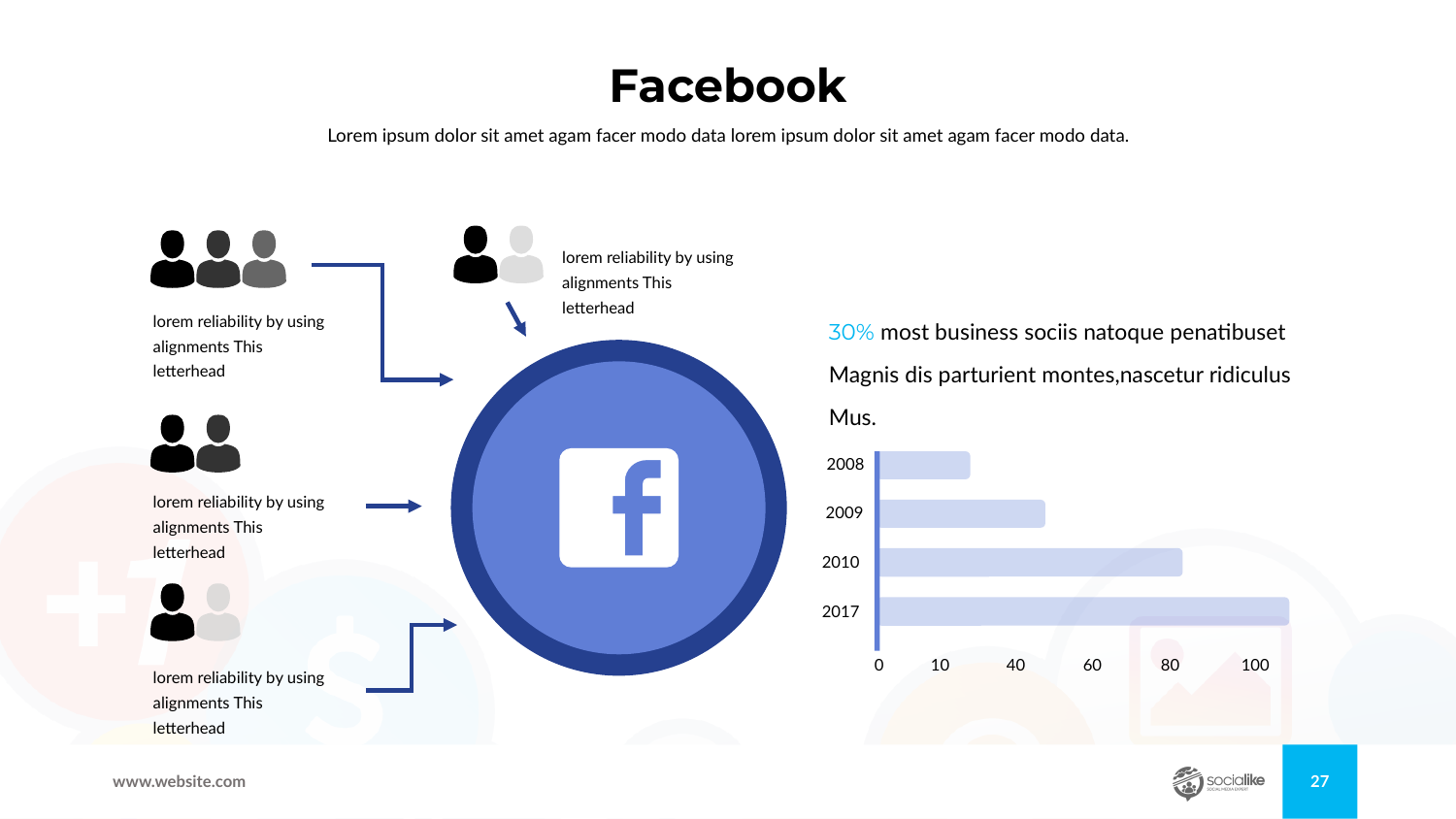

# Facebook
Lorem ipsum dolor sit amet agam facer modo data lorem ipsum dolor sit amet agam facer modo data.

lorem reliability by using
alignments This letterhead
30% most business sociis natoque penatibuset
Magnis dis parturient montes,nascetur ridiculus
Mus.
lorem reliability by using
alignments This letterhead

2008

2009

2010

2017

0
10
40
60
80
100
lorem reliability by using
alignments This letterhead

lorem reliability by using
alignments This letterhead
27
www.website.com